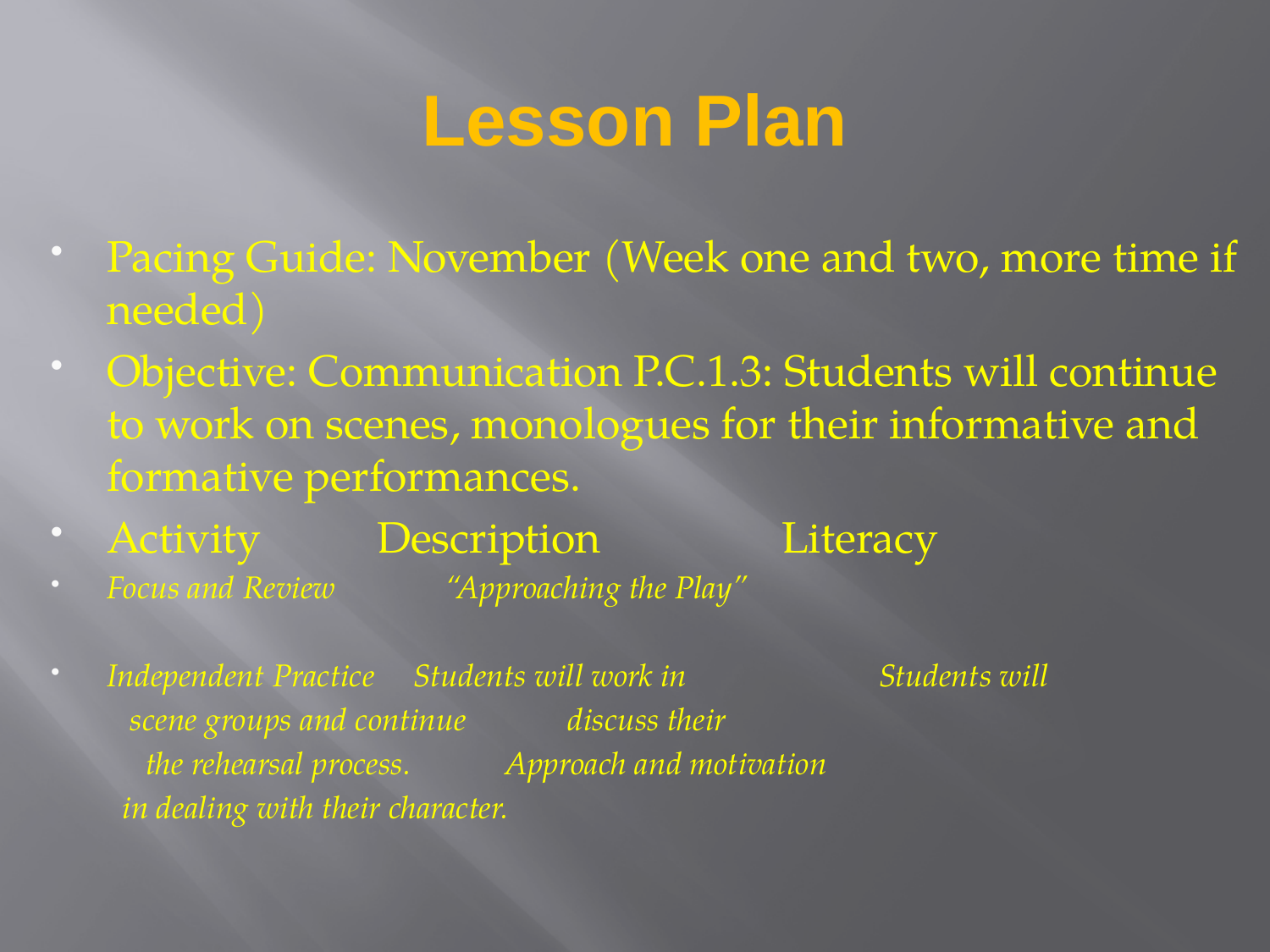

# Lesson Plan
Pacing Guide: November (Week one and two, more time if needed)
Objective: Communication P.C.1.3: Students will continue to work on scenes, monologues for their informative and formative performances.
Activity		    Description	          Literacy
Focus and Review	“Approaching the Play”

Independent Practice     Students will work in 	            Students will
				   scene groups and continue             discuss their
				     the rehearsal process.            Approach and motivation
							  in dealing with their character.